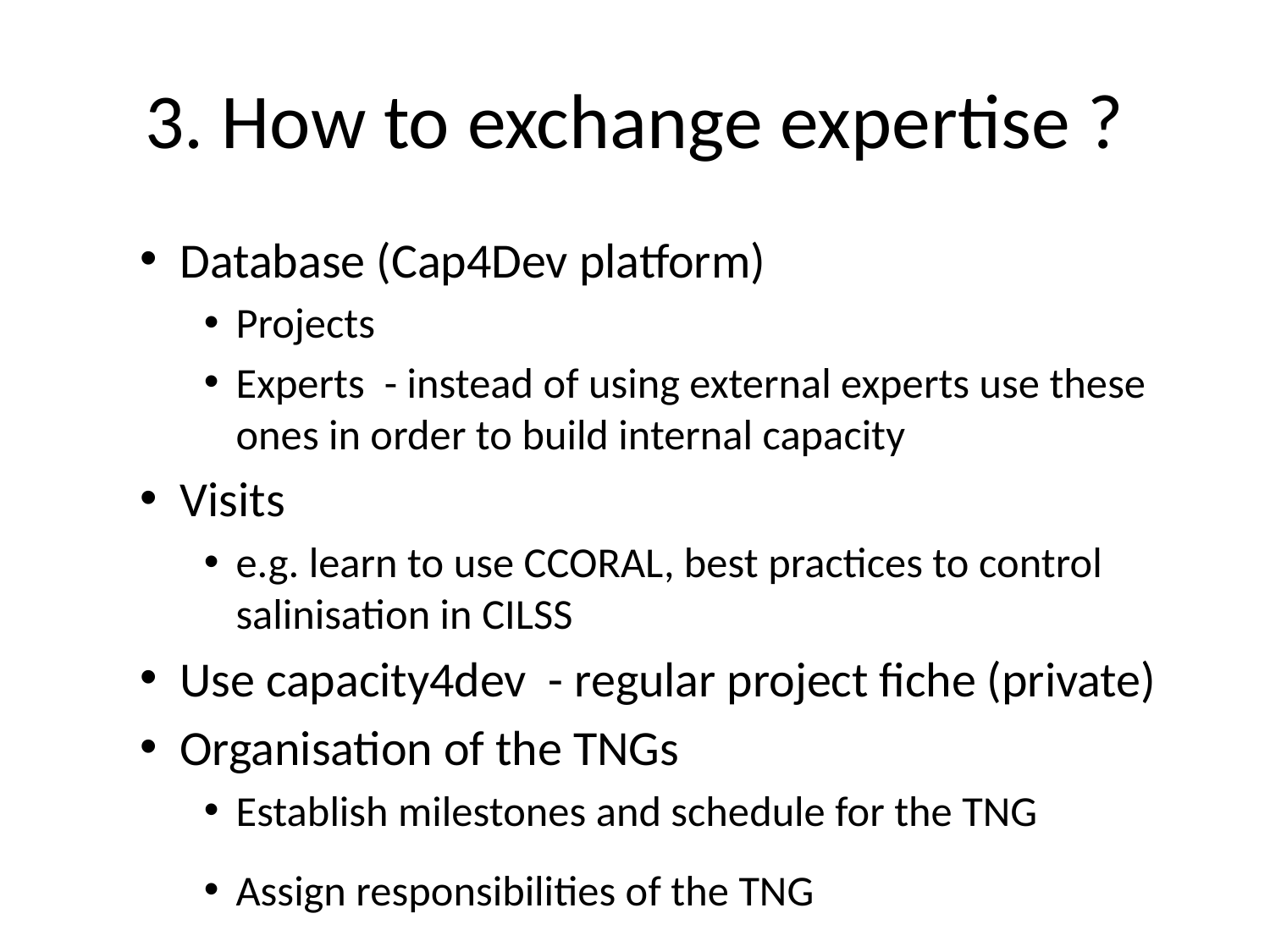

# 3. How to exchange expertise ?
Database (Cap4Dev platform)
Projects
Experts  - instead of using external experts use these ones in order to build internal capacity
Visits
e.g. learn to use CCORAL, best practices to control salinisation in CILSS
Use capacity4dev  - regular project fiche (private)
Organisation of the TNGs
Establish milestones and schedule for the TNG
Assign responsibilities of the TNG